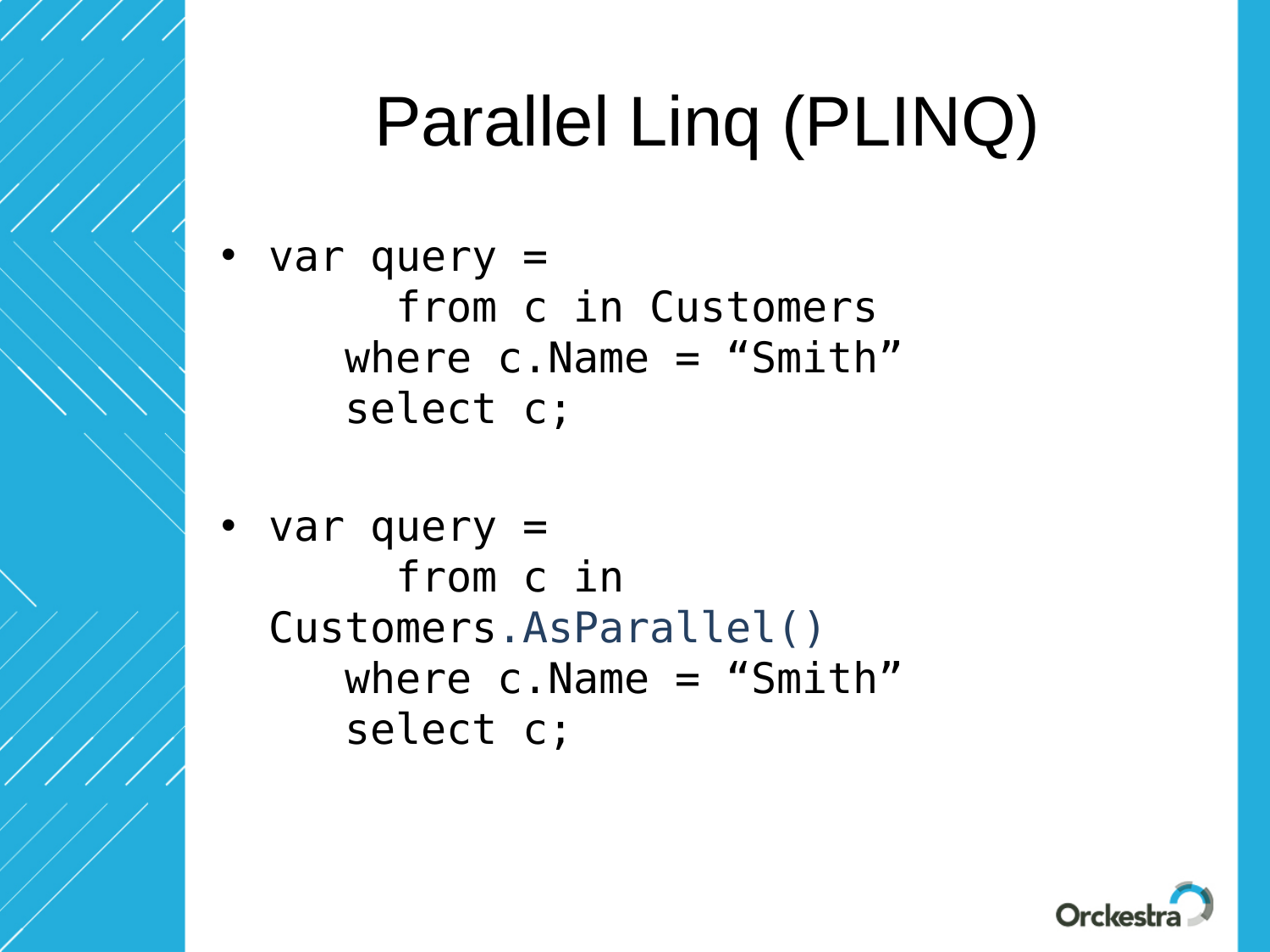

# Parallel Linq (PLINQ)
var query =
	from c in Customers
   where c.Name = “Smith”
   select c;

var query =
	from c in Customers.AsParallel()
   where c.Name = “Smith”
   select c;